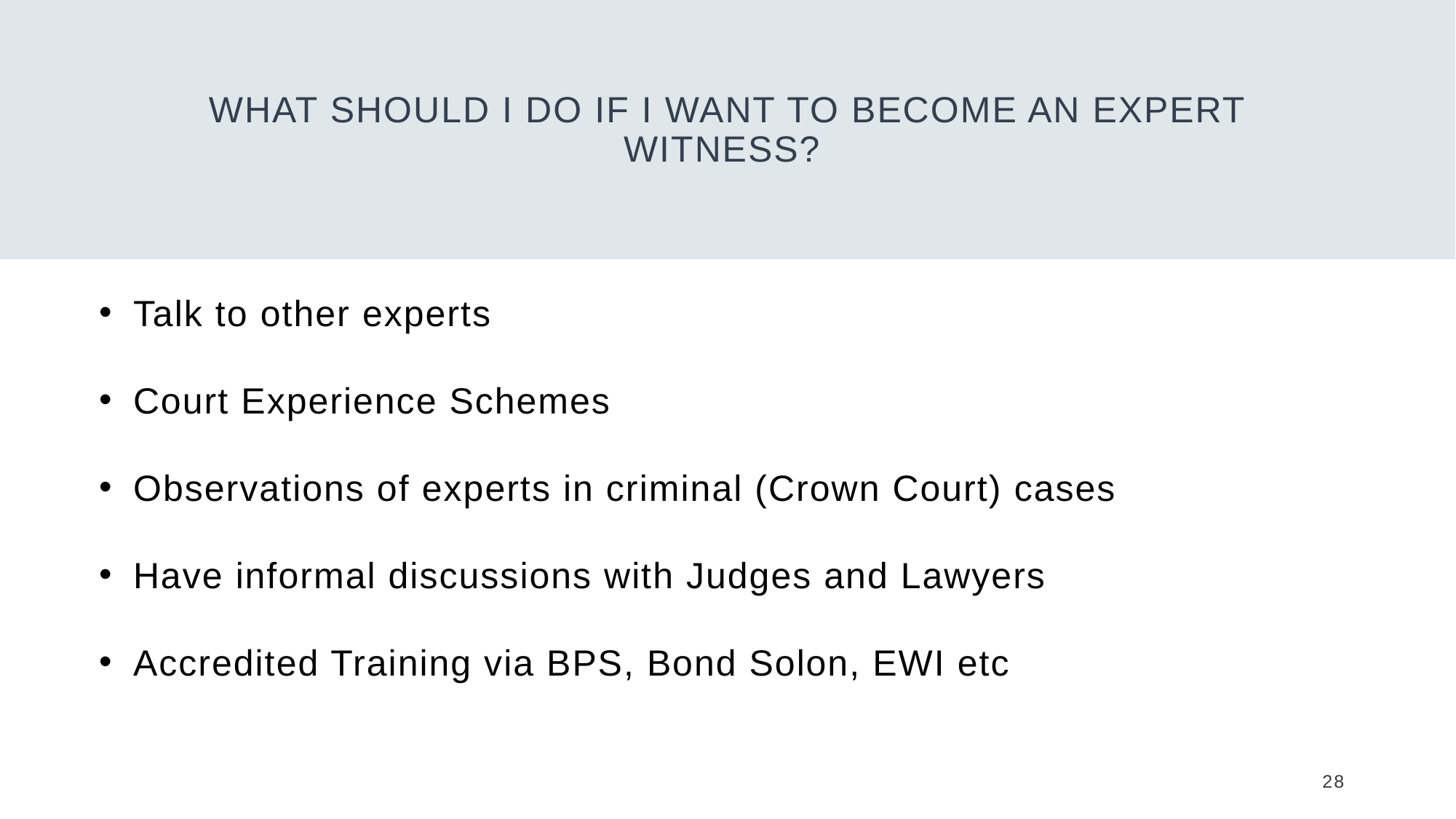

# What should I do if I want to become an expert witness?
Talk to other experts

Court Experience Schemes

Observations of experts in criminal (Crown Court) cases

Have informal discussions with Judges and Lawyers

Accredited Training via BPS, Bond Solon, EWI etc

28